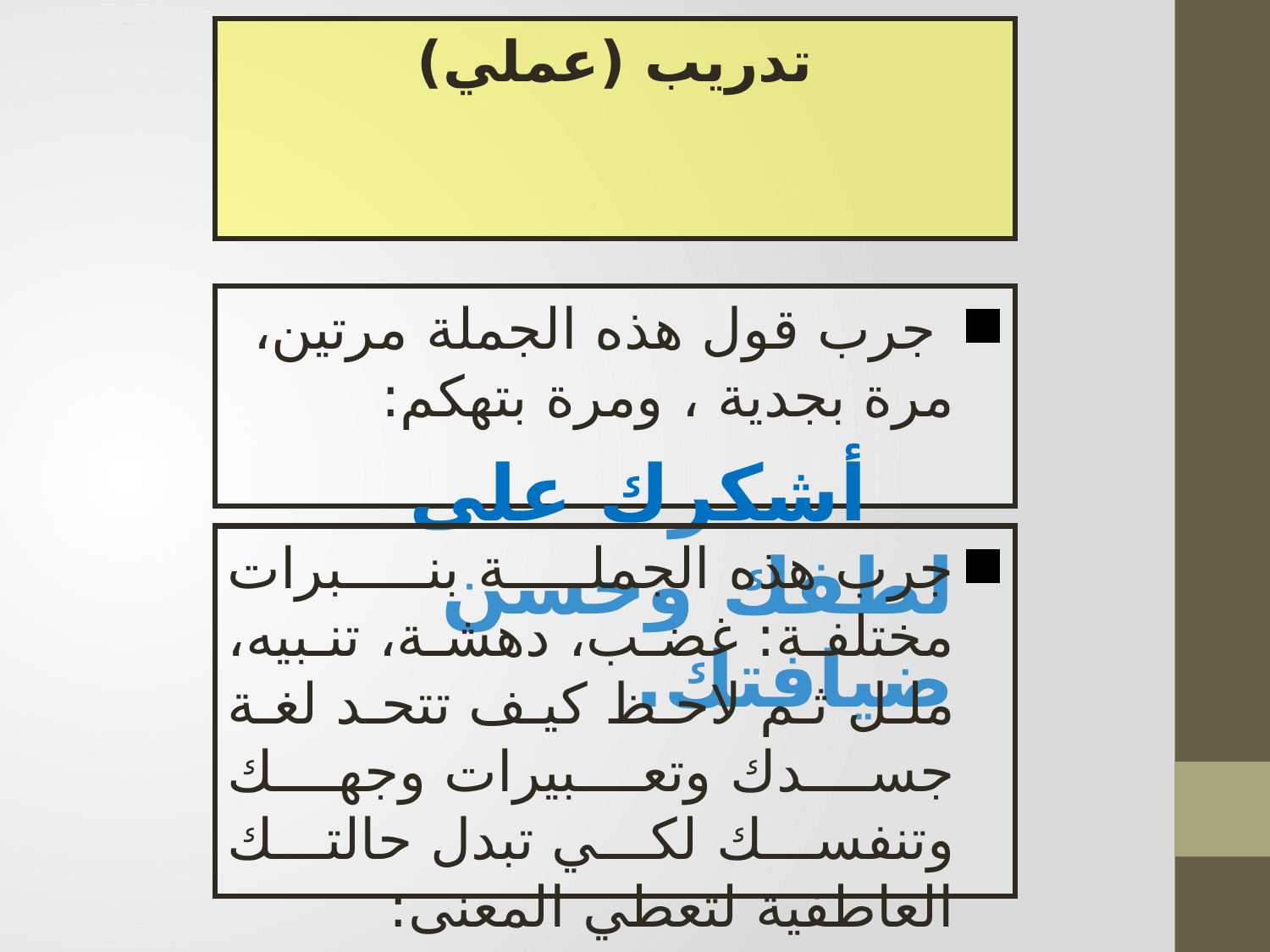

تدريب (عملي)
 جرب قول هذه الجملة مرتين، مرة بجدية ، ومرة بتهكم:
     أشكرك على لطفك وحسن ضيافتك.
جرب هذه الجملة بنبرات مختلفة: غضب، دهشة، تنبيه، ملل ثم لاحظ كيف تتحد لغة جسدك وتعبيرات وجهك وتنفسك لكي تبدل حالتك العاطفية لتعطي المعنى:
ما انتهى الوقت.